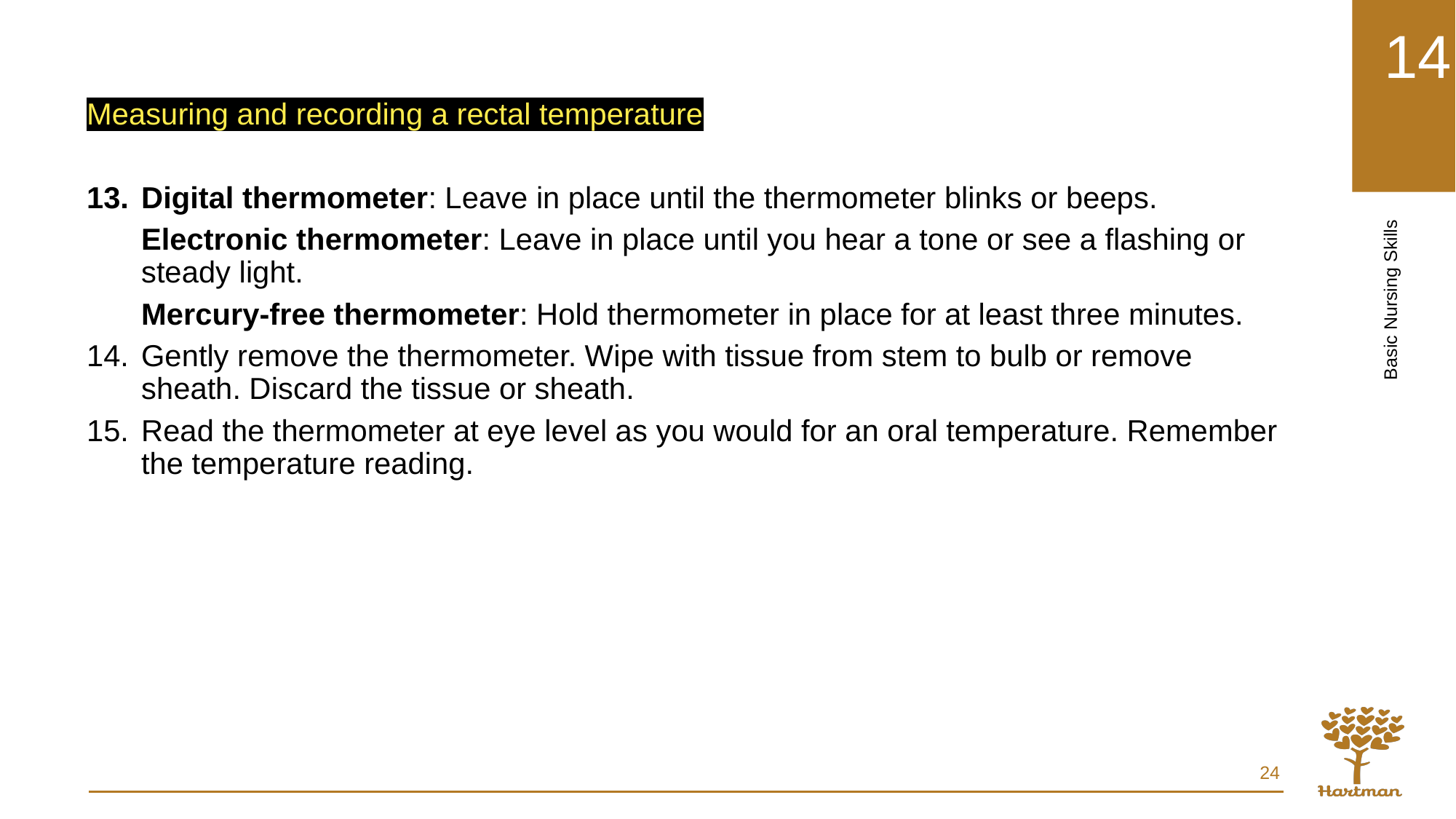

Measuring and recording a rectal temperature

Digital thermometer: Leave in place until the thermometer blinks or beeps.
Electronic thermometer: Leave in place until you hear a tone or see a flashing or steady light.
Mercury-free thermometer: Hold thermometer in place for at least three minutes.
Gently remove the thermometer. Wipe with tissue from stem to bulb or remove sheath. Discard the tissue or sheath.
Read the thermometer at eye level as you would for an oral temperature. Remember the temperature reading.

24